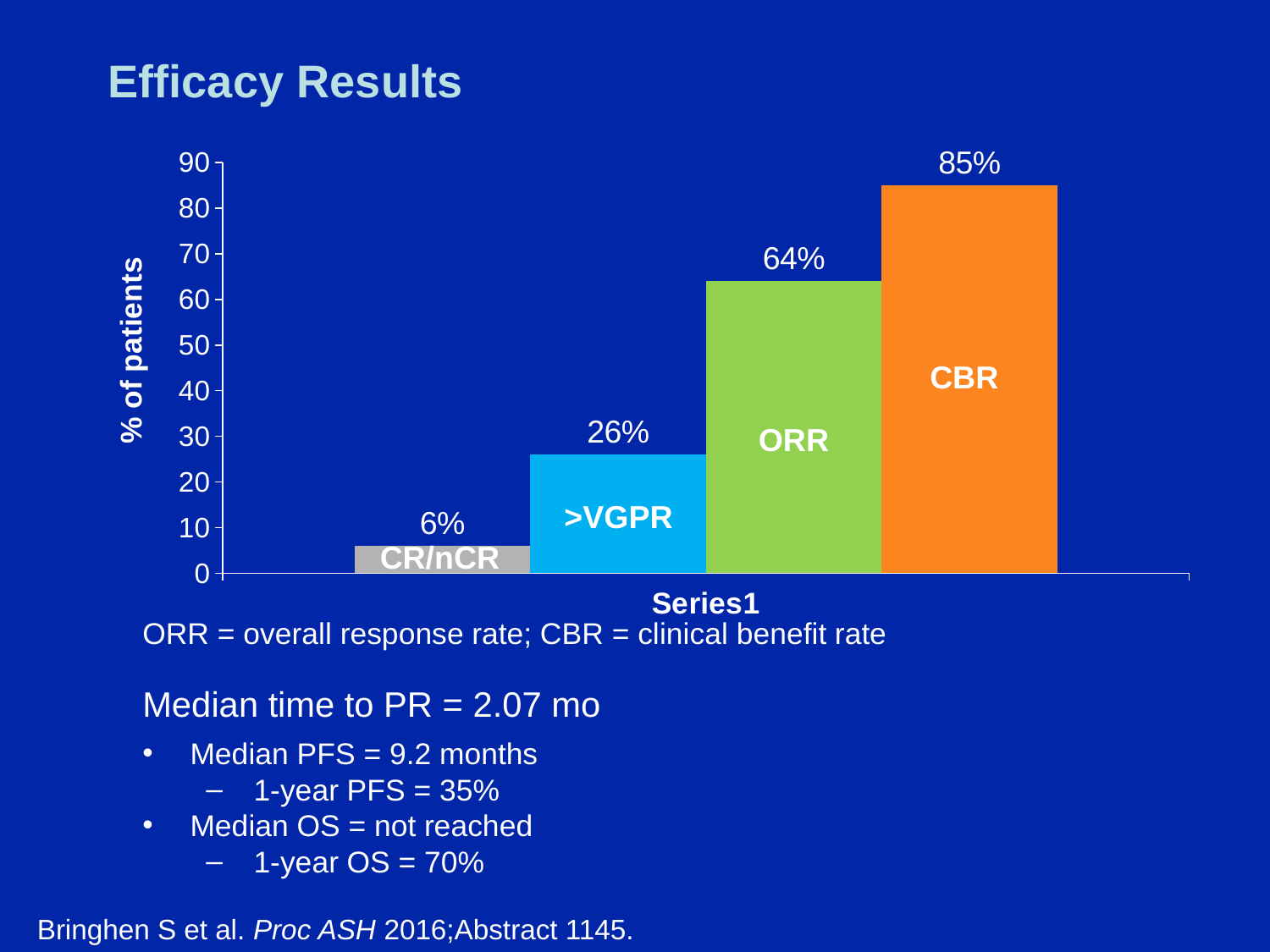

# Efficacy Results

### Chart

| Category | CR/nCR | >VGPR | ORR | CBR |
|---|---|---|---|---|
|  | 6.0 | 26.0 | 64.0 | 85.0 |
% of patients
CBR
ORR
>VGPR
CR/nCR
ORR = overall response rate; CBR = clinical benefit rate
Median time to PR = 2.07 mo
Median PFS = 9.2 months
1-year PFS = 35%
Median OS = not reached
1-year OS = 70%
Bringhen S et al. Proc ASH 2016;Abstract 1145.